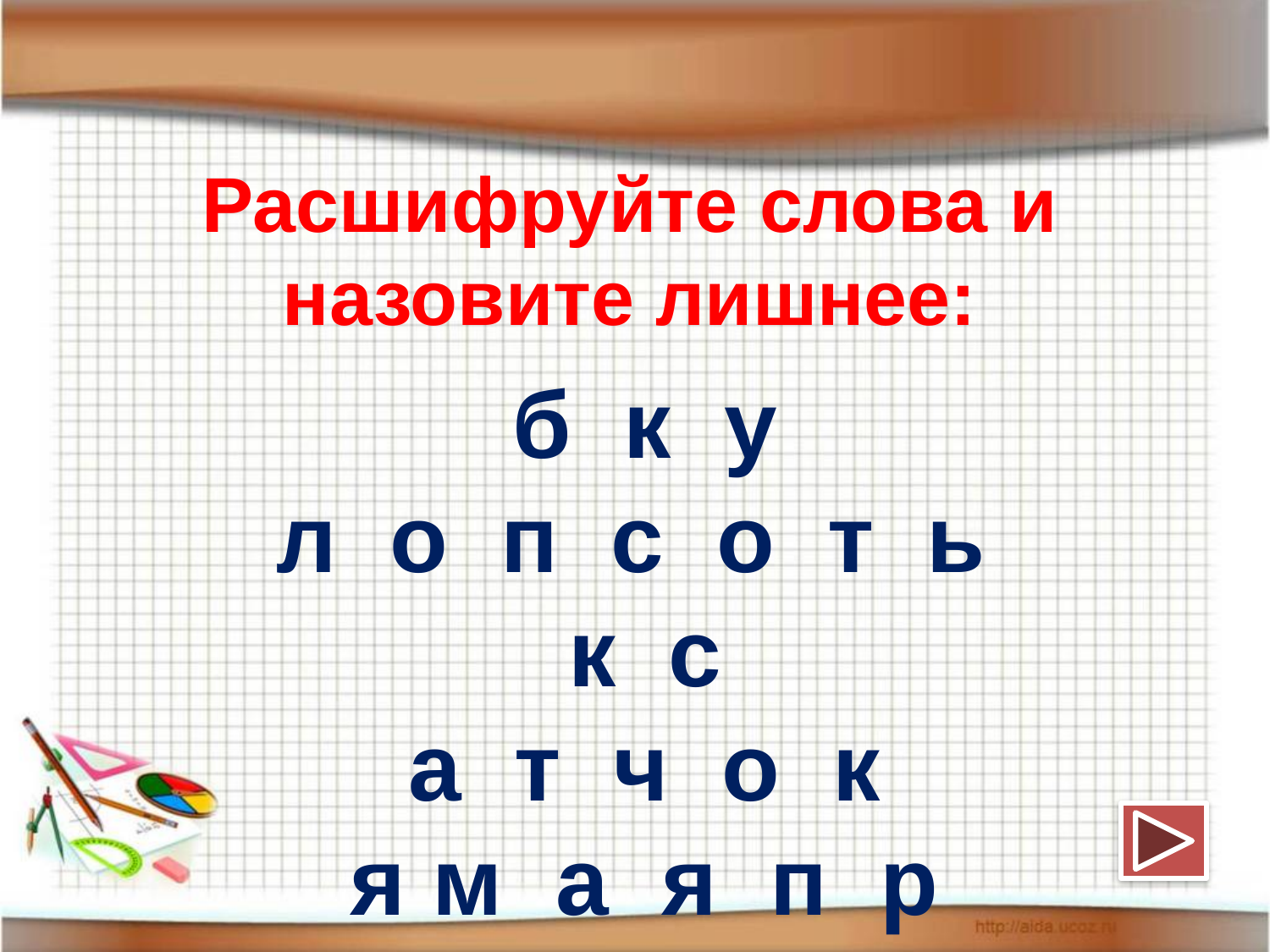

Расшифруйте слова и назовите лишнее:
б  к  у
л  о  п  с  о  т  ь  к  с
а  т  ч  о  к
я м  а  я  п  р